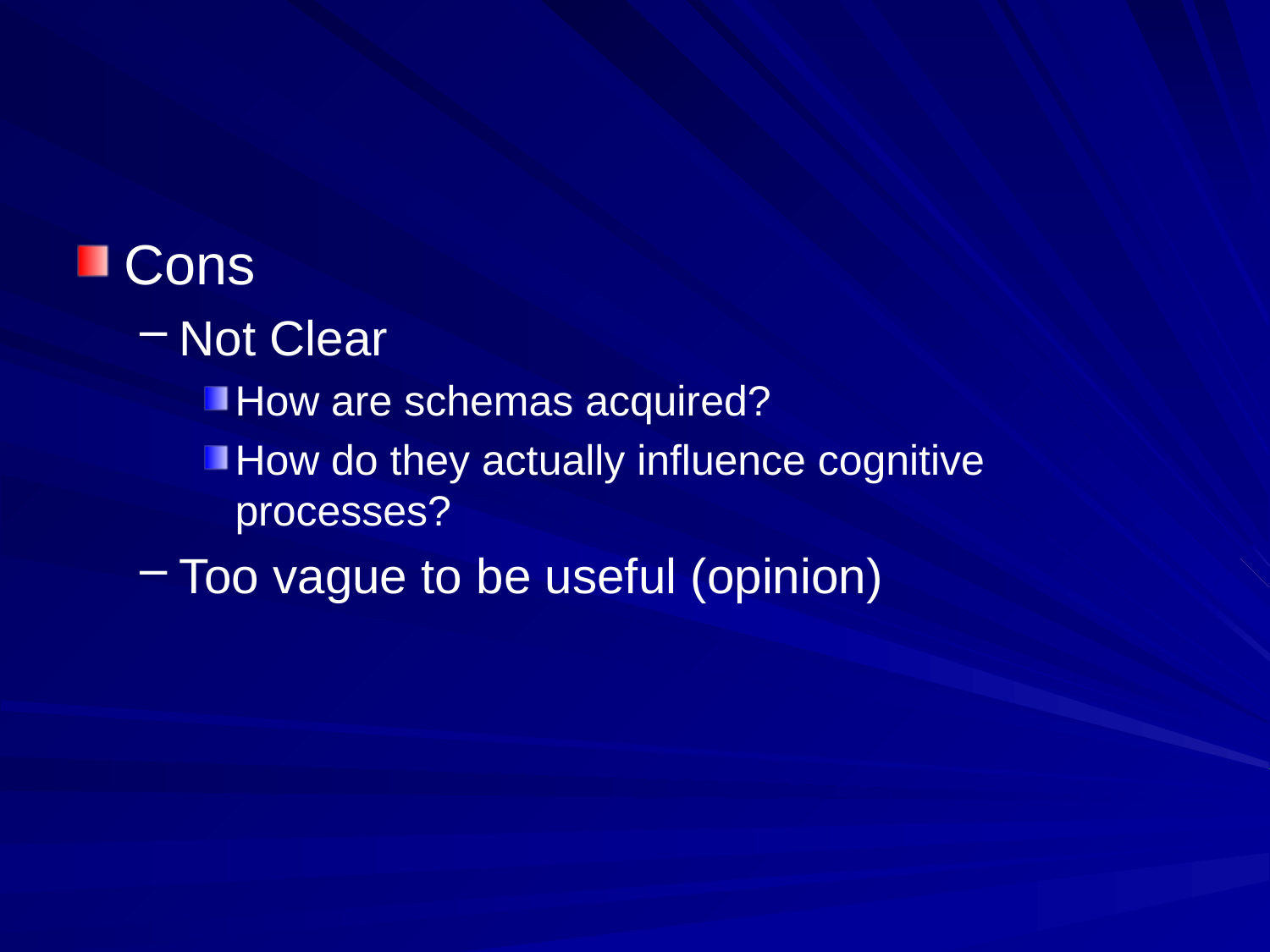

#
Cons
Not Clear
How are schemas acquired?
How do they actually influence cognitive processes?
Too vague to be useful (opinion)